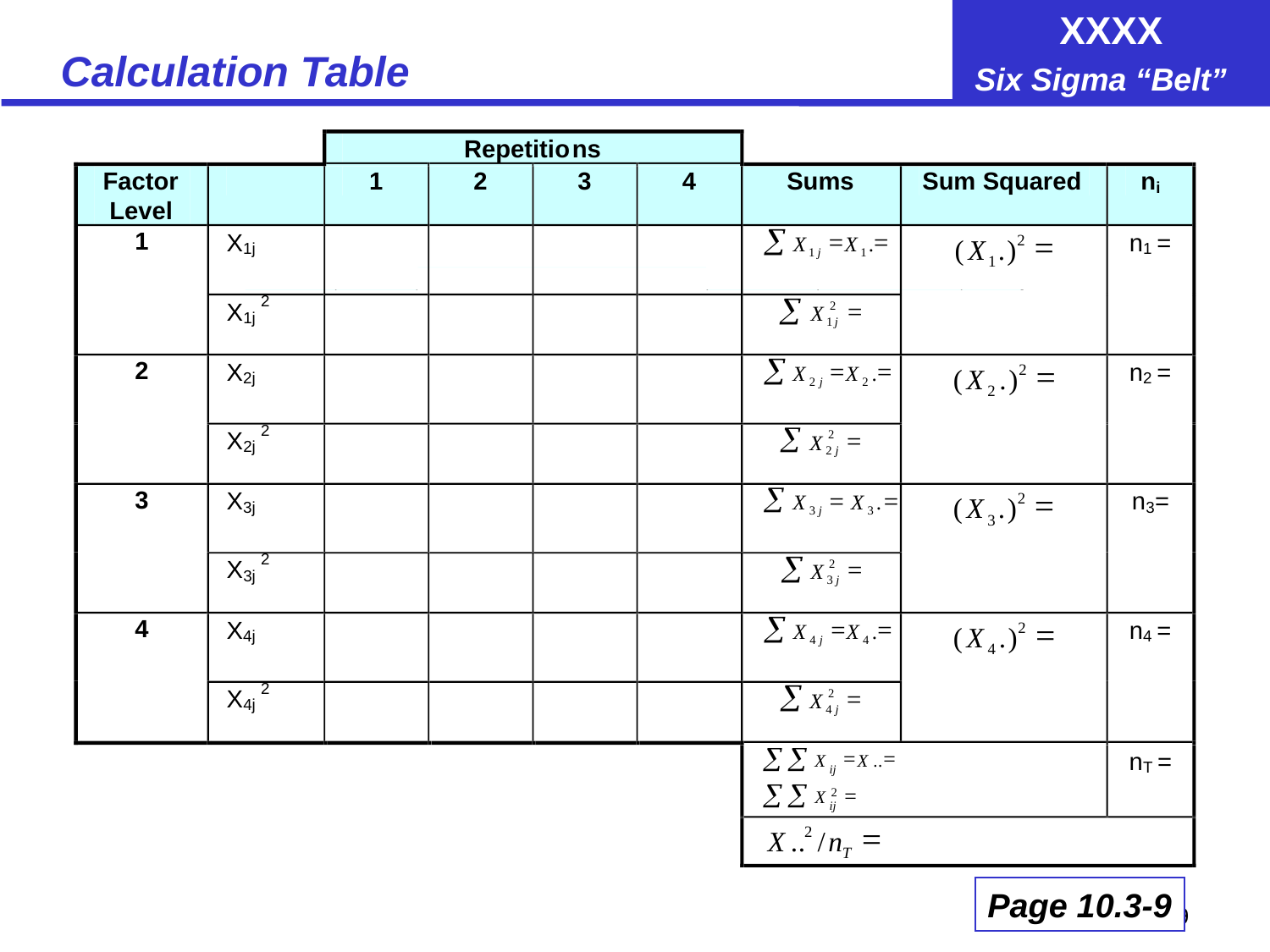

# Calculation Table

Repetitio
ns

Factor

1

2

3

4

Sums

Sum Squared

n

i
Level

∑
=
=
X
X
.
1
j
1

1

X

n
=

=
2
(
X
.
)
1

1j
1

2
∑
=
2
X
1
j

X

1j

∑
=
=
X
X
.
2
j
2

2

X

n
=

=
2
(
X
.
)
2

2j
2

2
∑
=
2
X
2
j

X

2j

∑
=
=
X
X
.
3
j
3

3

X

n
=

=
2
(
X
.
)
3

3j
3

2
∑
=
2
X
3
j

X

3j

∑
=
=
X
X
.
4
j
4

4

X

n
=

=
2
(
X
.
)
4

4j
4

2
∑
=
2
X
4
j

X

4j

∑
∑
=
=
X
X
.
.
ij
∑
∑
=
2
X
ij

n
=

T

=
2
X
.
.
/
n
T

Page 10.3-9